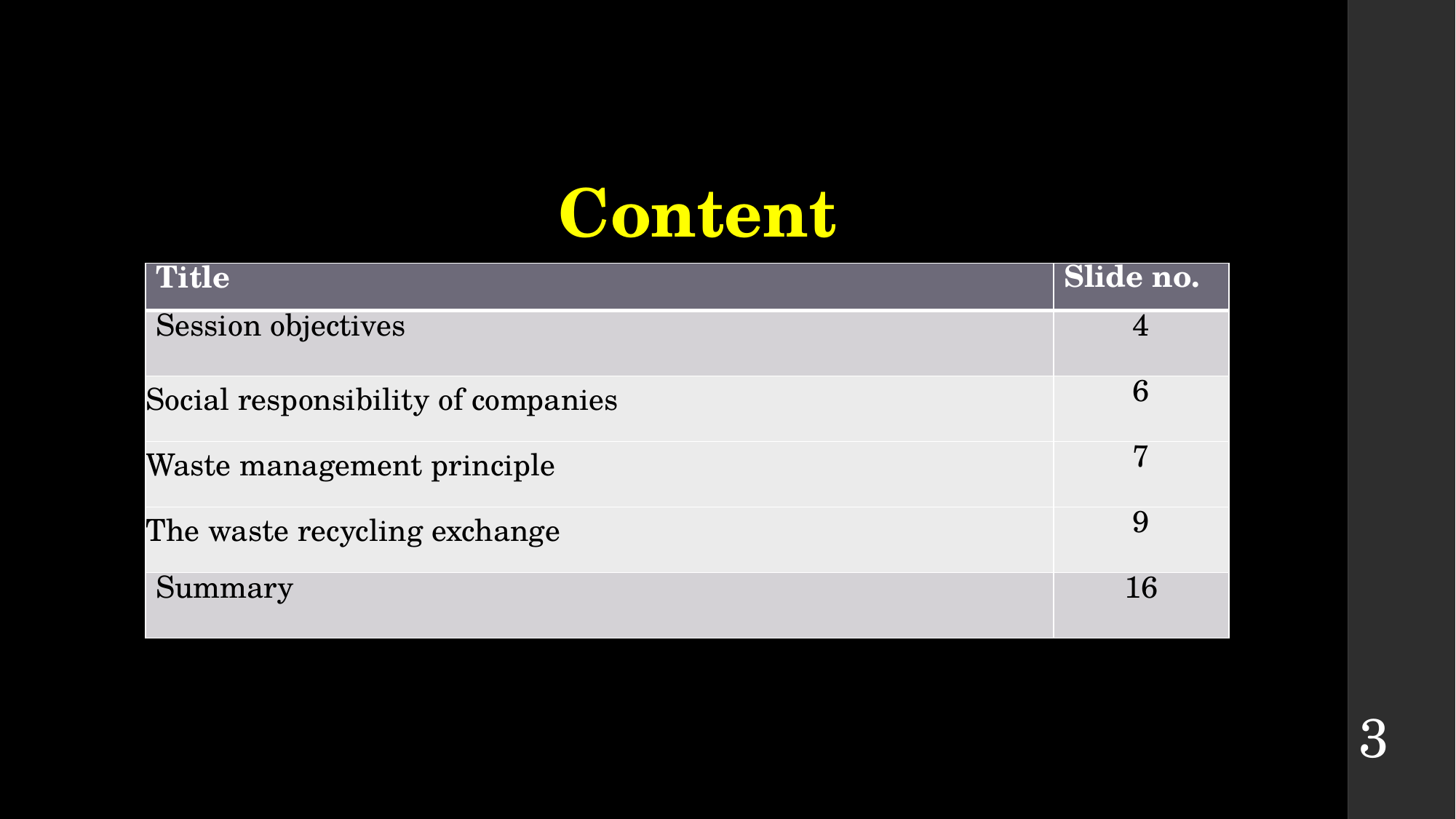

# Content
| Title | Slide no. |
| --- | --- |
| Session objectives | 4 |
| Social responsibility of companies | 6 |
| Waste management principle | 7 |
| The waste recycling exchange | 9 |
| Summary | 16 |
3